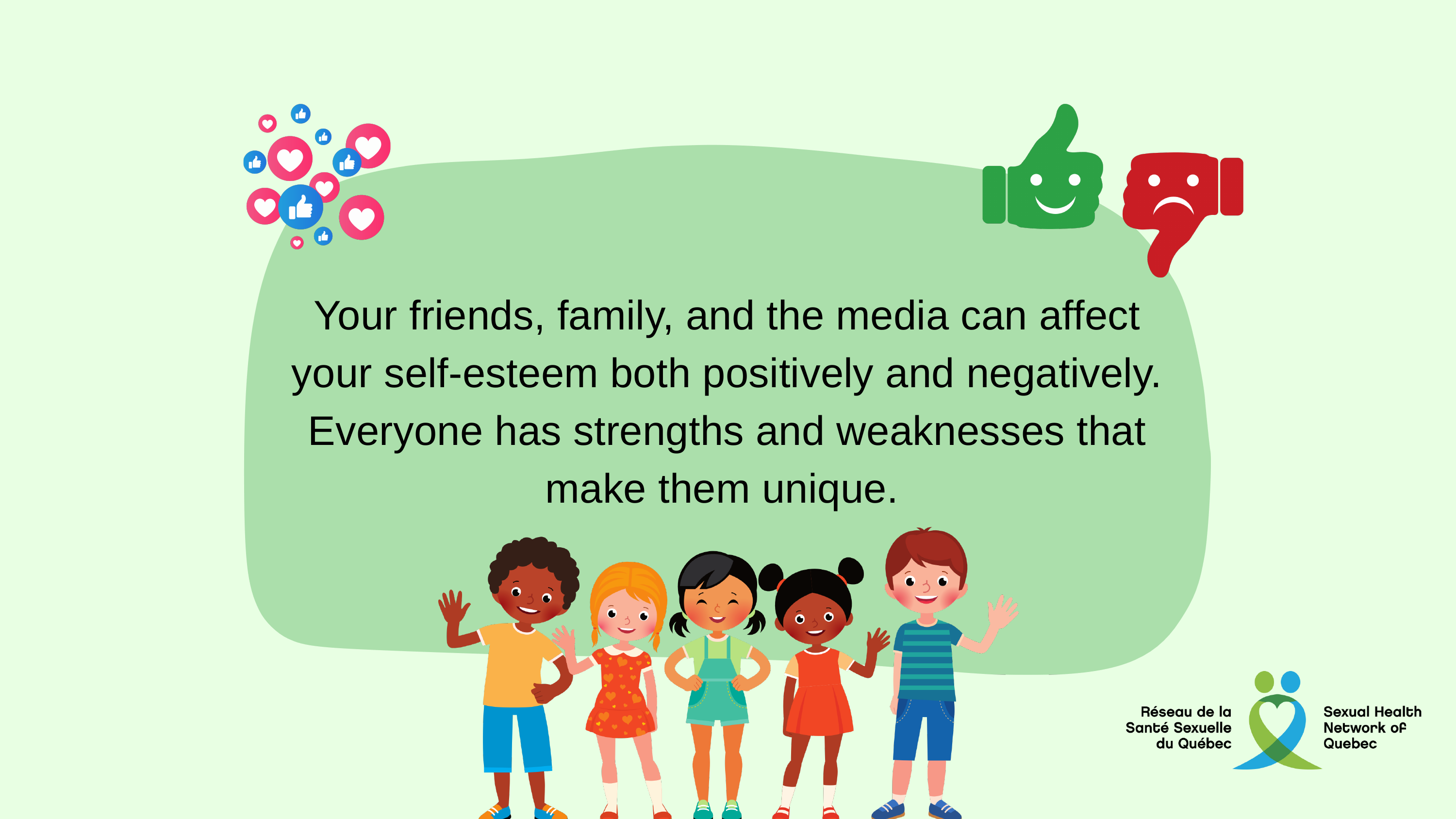

Your friends, family, and the media can affect your self-esteem both positively and negatively. Everyone has strengths and weaknesses that make them unique.